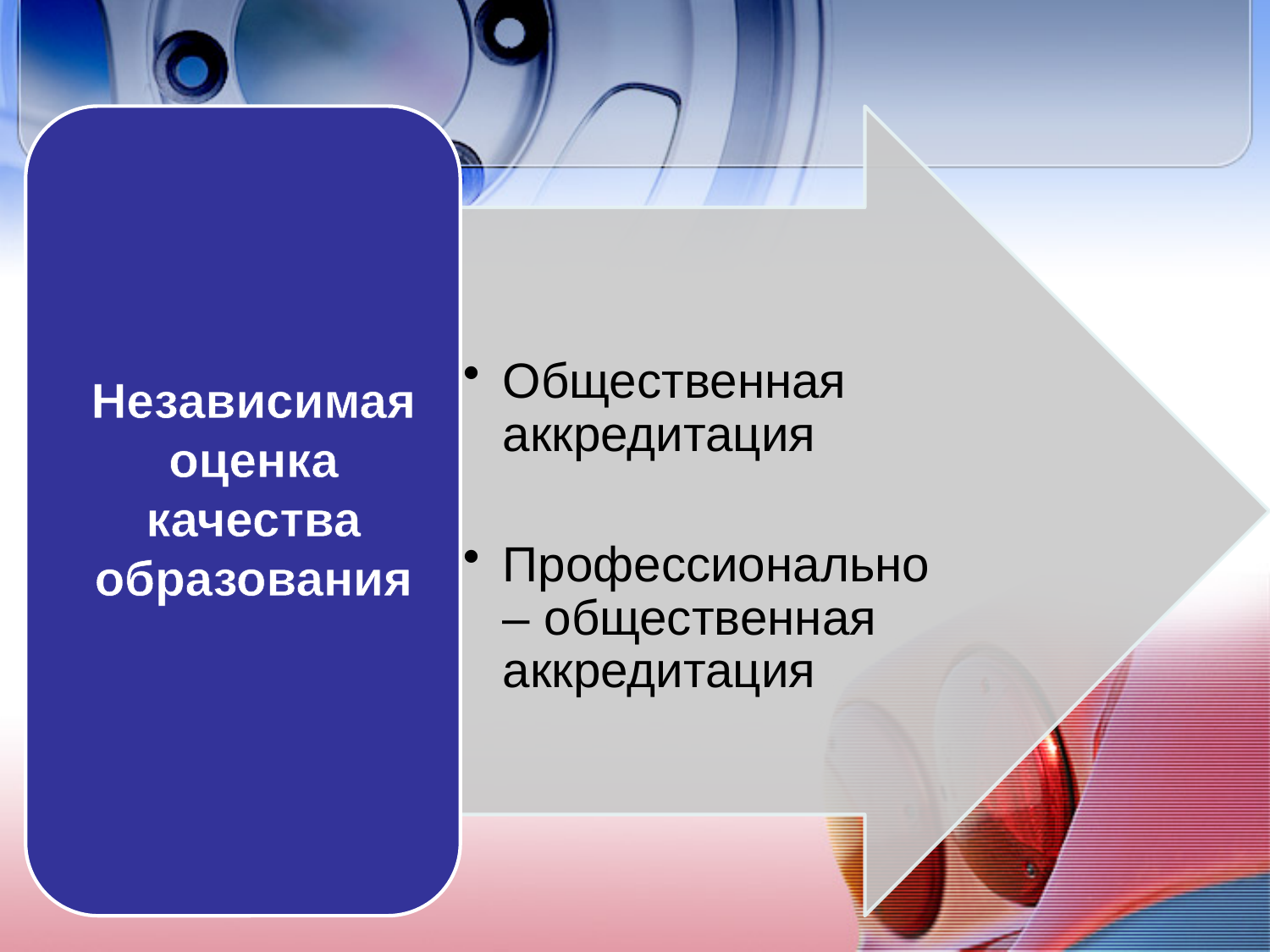

Общественная аккредитация

Профессионально – общественная аккредитация
Независимая оценка качества образования